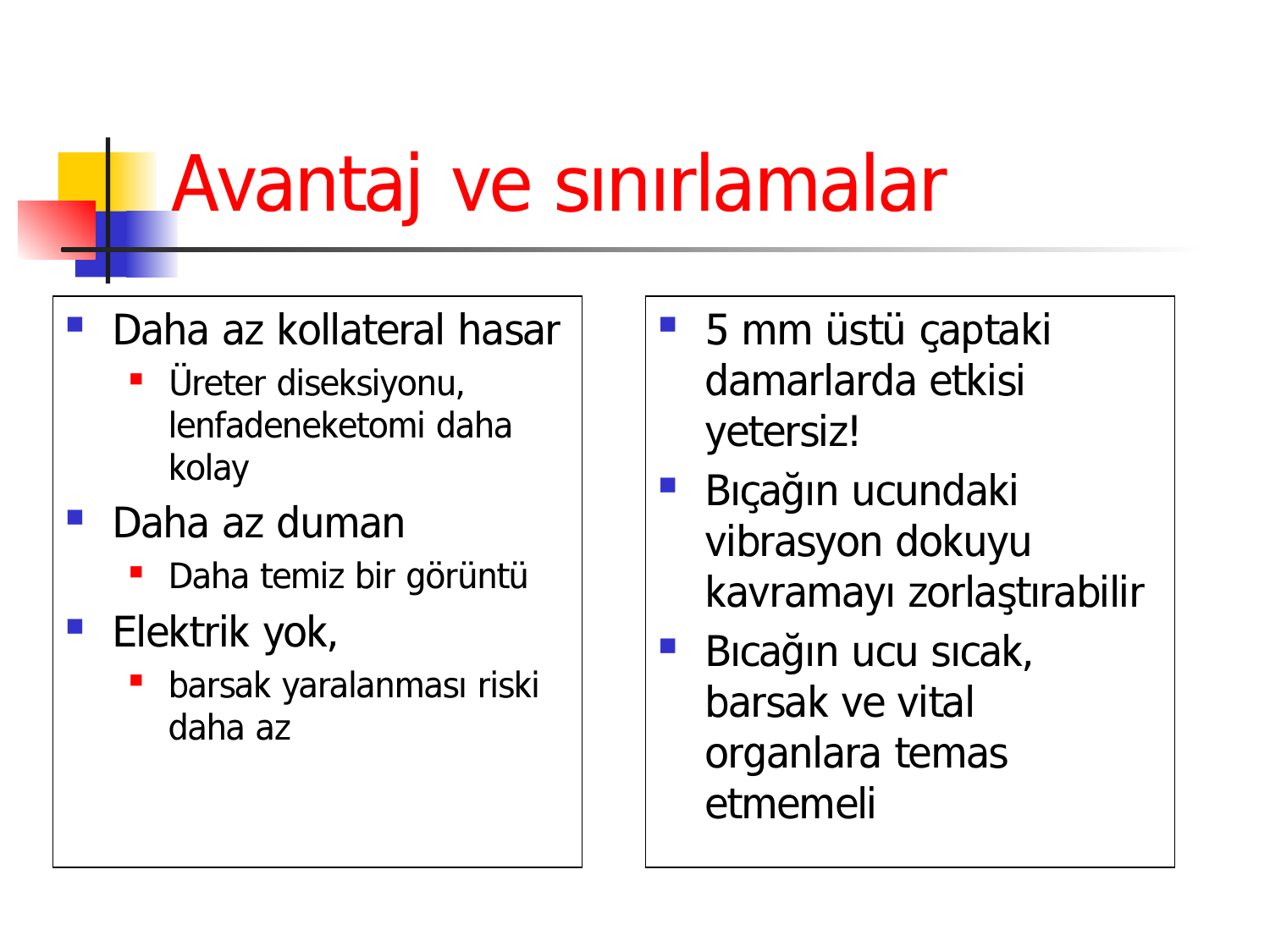

# Avantaj ve sınırlamalar
Daha az kollateral hasar
Üreter diseksiyonu, lenfadeneketomi daha kolay
Daha az duman
Daha temiz bir görüntü
Elektrik yok,
barsak yaralanması riski daha az
5 mm üstü çaptaki damarlarda etkisi yetersiz!
Bıçağın ucundaki vibrasyon dokuyu kavramayı zorlaştırabilir
Bıcağın ucu sıcak, barsak ve vital organlara temas etmemeli